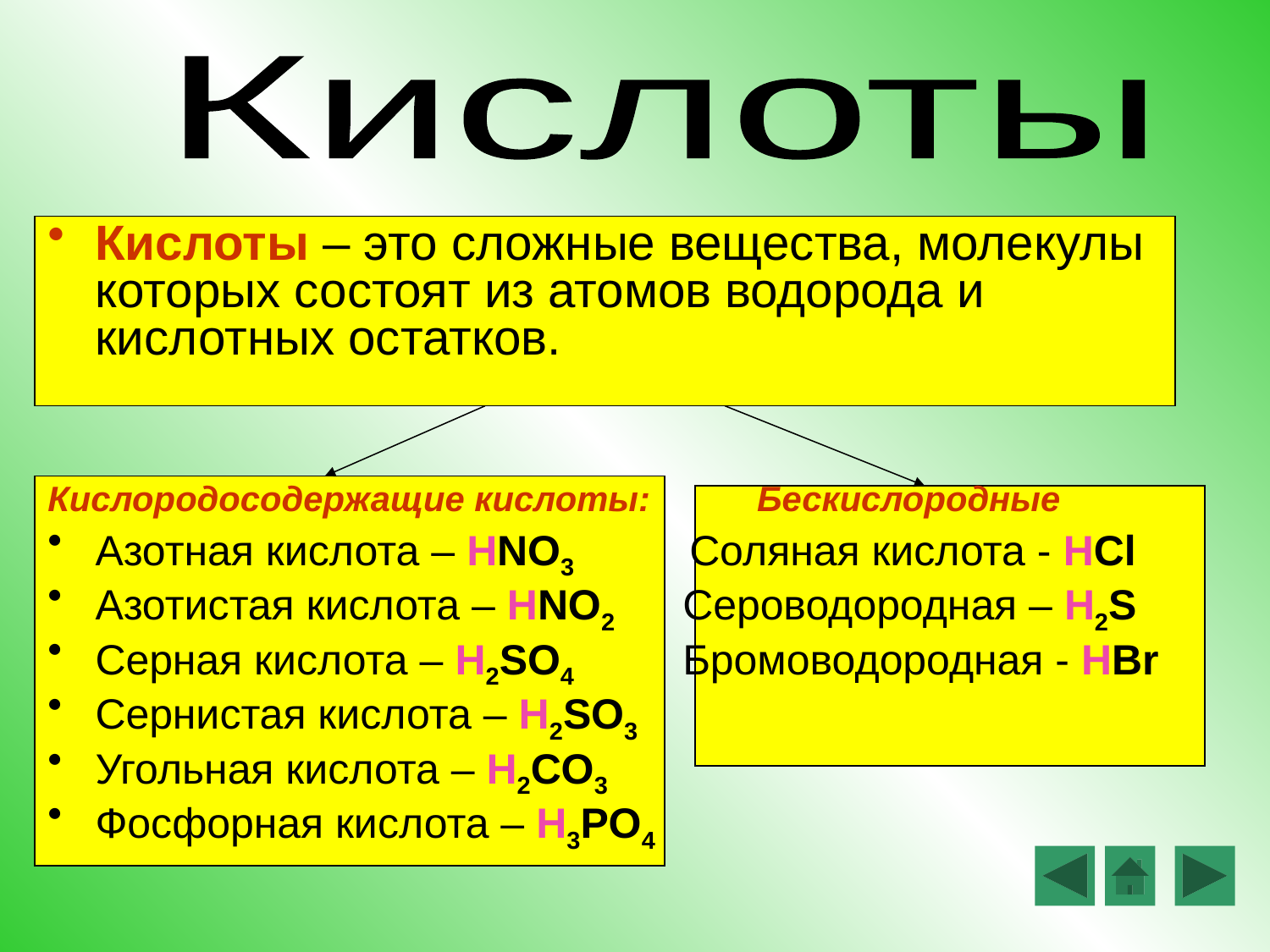

Кислоты

Кислоты – это сложные вещества, молекулы которых состоят из атомов водорода и кислотных остатков.

Кислородосодержащие кислоты:         Бескислородные
Азотная кислота – HNO3                 Соляная кислота - HCl
Азотистая кислота – HNO2          Сероводородная – H2S
Серная кислота – H2SO4                Бромоводородная - HBr
Сернистая кислота – H2SO3
Угольная кислота – H2CO3
Фосфорная кислота – H3PO4